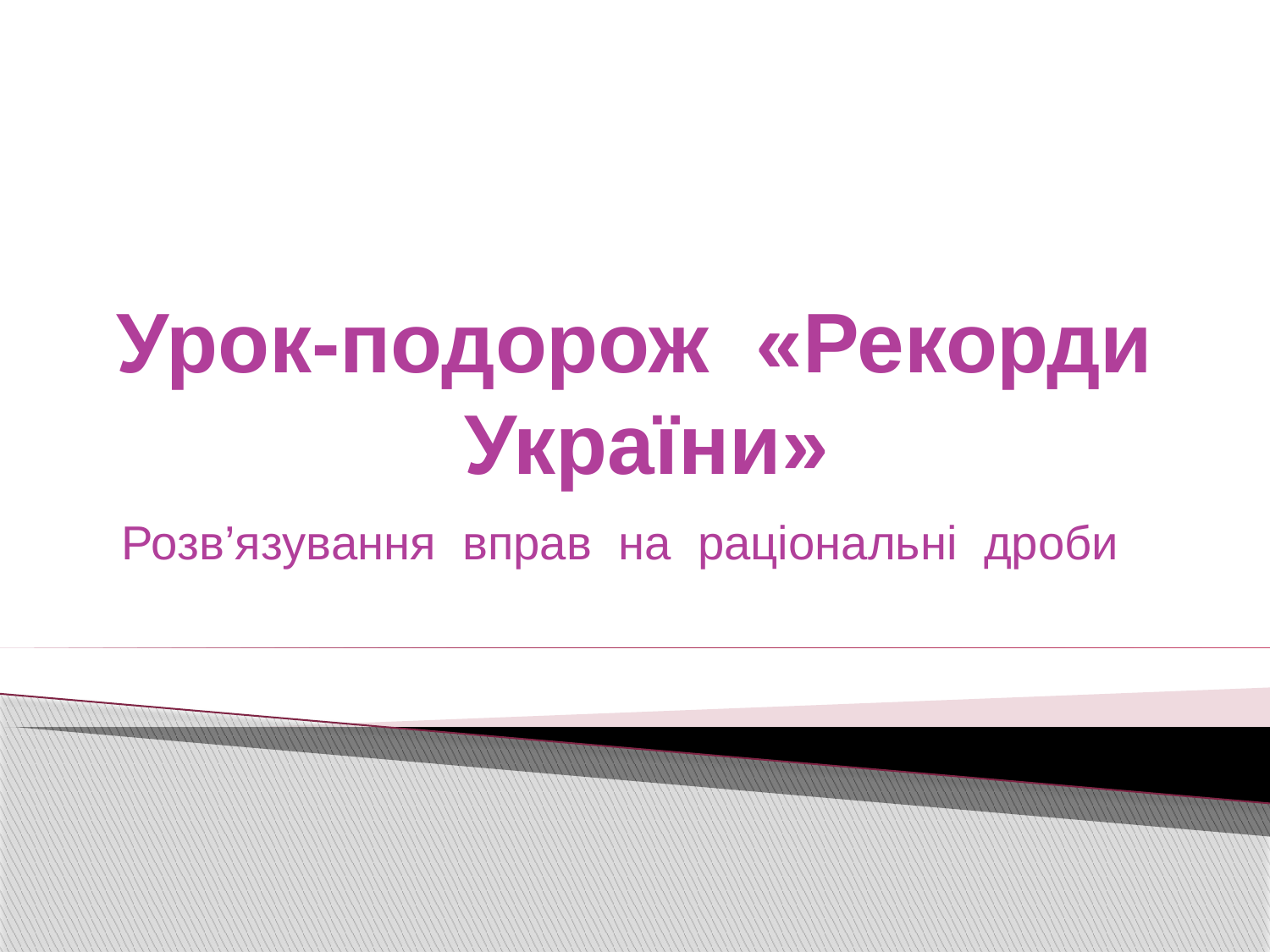

# Урок-подорож  «Рекорди  України»
Розв’язування  вправ  на  раціональні  дроби